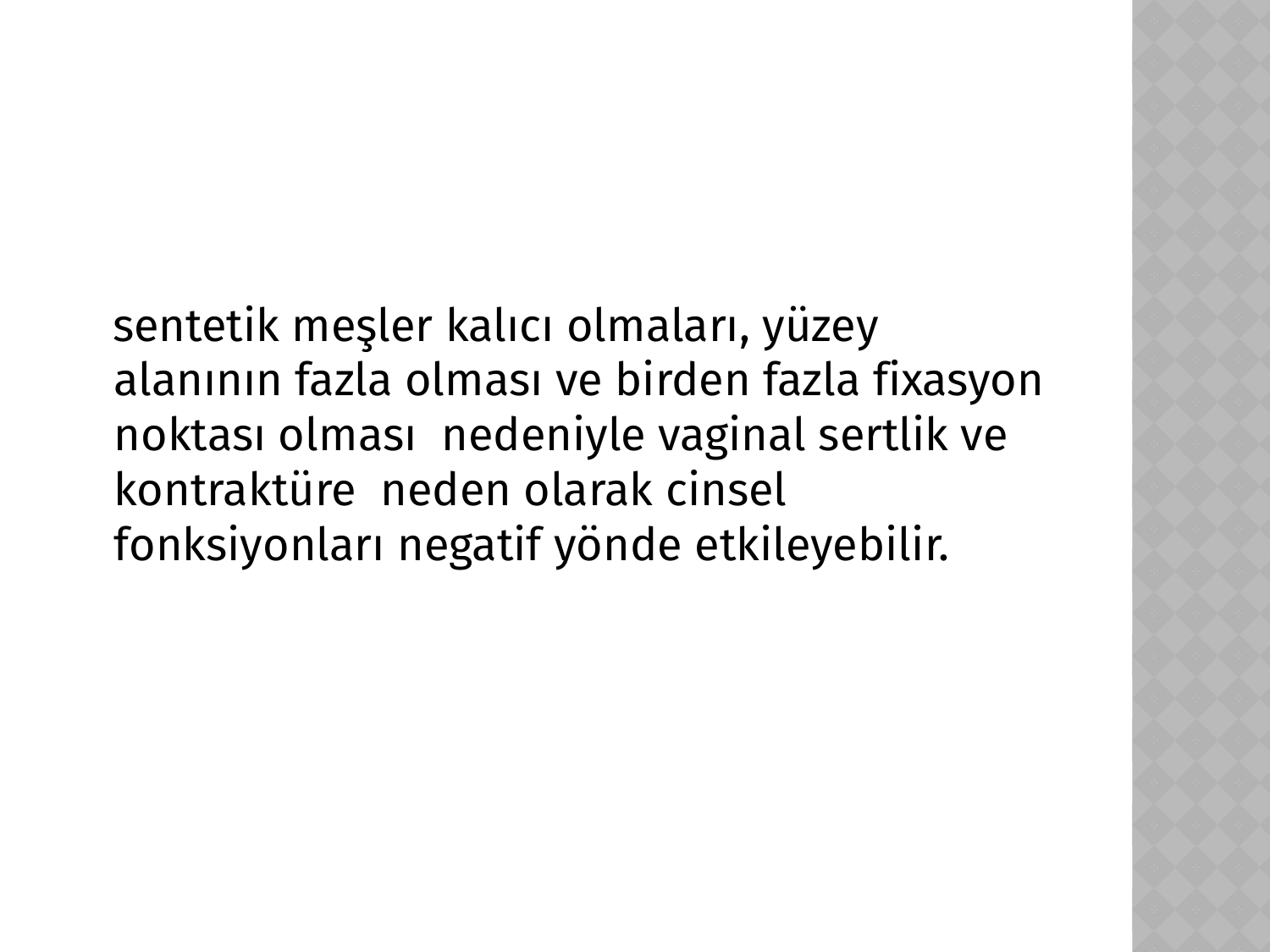

sentetik meşler kalıcı olmaları, yüzey alanının fazla olması ve birden fazla fixasyon noktası olması  nedeniyle vaginal sertlik ve kontraktüre  neden olarak cinsel fonksiyonları negatif yönde etkileyebilir.